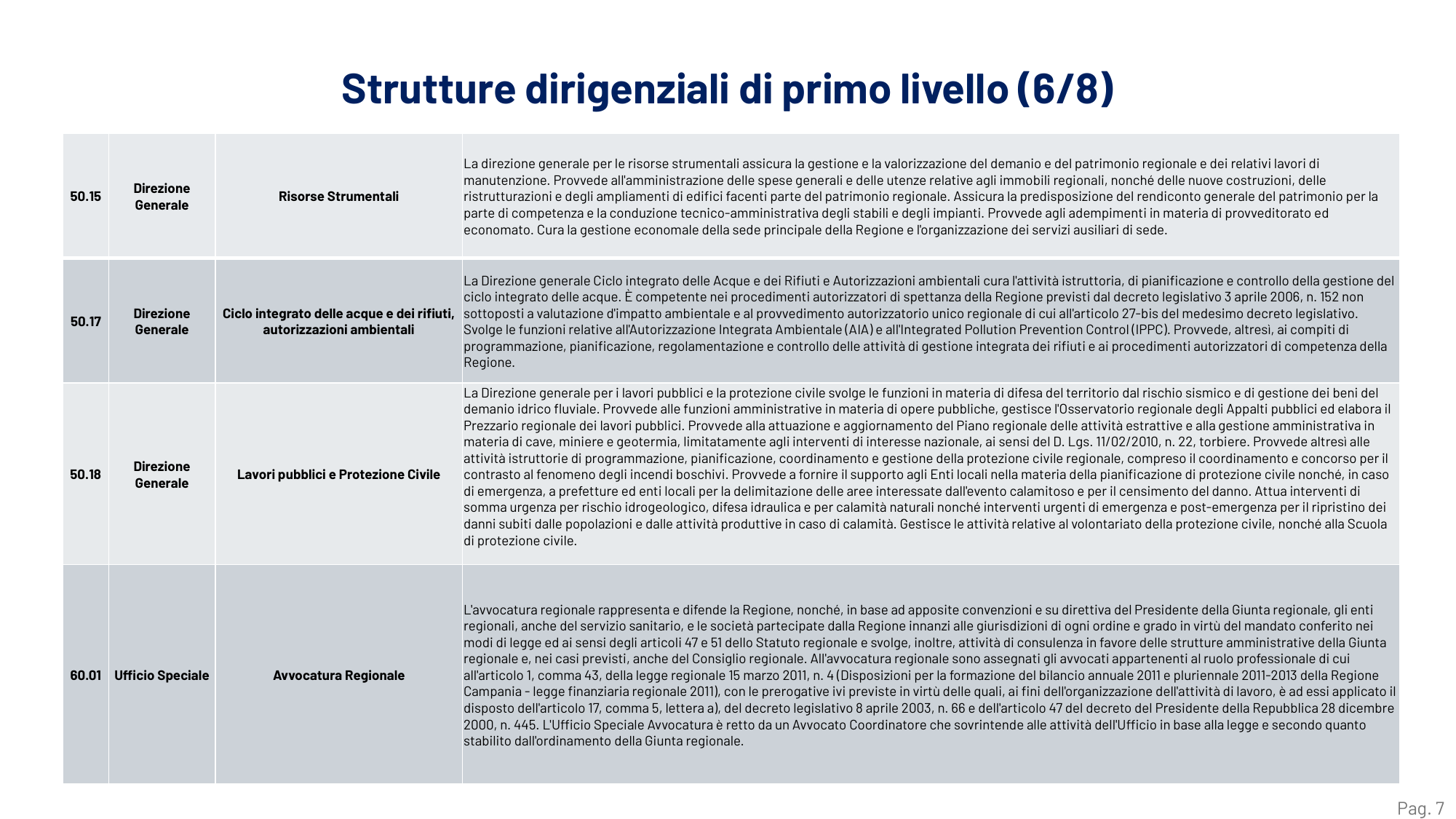

Strutture dirigenziali di primo livello (6/8)
| 50.15 | Direzione Generale | Risorse Strumentali | La direzione generale per le risorse strumentali assicura la gestione e la valorizzazione del demanio e del patrimonio regionale e dei relativi lavori di manutenzione. Provvede all'amministrazione delle spese generali e delle utenze relative agli immobili regionali, nonché delle nuove costruzioni, delle ristrutturazioni e degli ampliamenti di edifici facenti parte del patrimonio regionale. Assicura la predisposizione del rendiconto generale del patrimonio per la parte di competenza e la conduzione tecnico-amministrativa degli stabili e degli impianti. Provvede agli adempimenti in materia di provveditorato ed economato. Cura la gestione economale della sede principale della Regione e l'organizzazione dei servizi ausiliari di sede. |
| --- | --- | --- | --- |
| 50.17 | Direzione Generale | Ciclo integrato delle acque e dei rifiuti, autorizzazioni ambientali | La Direzione generale Ciclo integrato delle Acque e dei Rifiuti e Autorizzazioni ambientali cura l'attività istruttoria, di pianificazione e controllo della gestione del ciclo integrato delle acque. È competente nei procedimenti autorizzatori di spettanza della Regione previsti dal decreto legislativo 3 aprile 2006, n. 152 non sottoposti a valutazione d'impatto ambientale e al provvedimento autorizzatorio unico regionale di cui all'articolo 27-bis del medesimo decreto legislativo. Svolge le funzioni relative all'Autorizzazione Integrata Ambientale (AIA) e all'Integrated Pollution Prevention Control (IPPC). Provvede, altresì, ai compiti di programmazione, pianificazione, regolamentazione e controllo delle attività di gestione integrata dei rifiuti e ai procedimenti autorizzatori di competenza della Regione. |
| 50.18 | Direzione Generale | Lavori pubblici e Protezione Civile | La Direzione generale per i lavori pubblici e la protezione civile svolge le funzioni in materia di difesa del territorio dal rischio sismico e di gestione dei beni del demanio idrico fluviale. Provvede alle funzioni amministrative in materia di opere pubbliche, gestisce l'Osservatorio regionale degli Appalti pubblici ed elabora il Prezzario regionale dei lavori pubblici. Provvede alla attuazione e aggiornamento del Piano regionale delle attività estrattive e alla gestione amministrativa in materia di cave, miniere e geotermia, limitatamente agli interventi di interesse nazionale, ai sensi del D. Lgs. 11/02/2010, n. 22, torbiere. Provvede altresì alle attività istruttorie di programmazione, pianificazione, coordinamento e gestione della protezione civile regionale, compreso il coordinamento e concorso per il contrasto al fenomeno degli incendi boschivi. Provvede a fornire il supporto agli Enti locali nella materia della pianificazione di protezione civile nonché, in caso di emergenza, a prefetture ed enti locali per la delimitazione delle aree interessate dall'evento calamitoso e per il censimento del danno. Attua interventi di somma urgenza per rischio idrogeologico, difesa idraulica e per calamità naturali nonché interventi urgenti di emergenza e post-emergenza per il ripristino dei danni subiti dalle popolazioni e dalle attività produttive in caso di calamità. Gestisce le attività relative al volontariato della protezione civile, nonché alla Scuola di protezione civile. |
| 60.01 | Ufficio Speciale | Avvocatura Regionale | L'avvocatura regionale rappresenta e difende la Regione, nonché, in base ad apposite convenzioni e su direttiva del Presidente della Giunta regionale, gli enti regionali, anche del servizio sanitario, e le società partecipate dalla Regione innanzi alle giurisdizioni di ogni ordine e grado in virtù del mandato conferito nei modi di legge ed ai sensi degli articoli 47 e 51 dello Statuto regionale e svolge, inoltre, attività di consulenza in favore delle strutture amministrative della Giunta regionale e, nei casi previsti, anche del Consiglio regionale. All'avvocatura regionale sono assegnati gli avvocati appartenenti al ruolo professionale di cui all'articolo 1, comma 43, della legge regionale 15 marzo 2011, n. 4 (Disposizioni per la formazione del bilancio annuale 2011 e pluriennale 2011-2013 della Regione Campania - legge finanziaria regionale 2011), con le prerogative ivi previste in virtù delle quali, ai fini dell'organizzazione dell'attività di lavoro, è ad essi applicato il disposto dell'articolo 17, comma 5, lettera a), del decreto legislativo 8 aprile 2003, n. 66 e dell'articolo 47 del decreto del Presidente della Repubblica 28 dicembre 2000, n. 445. L'Ufficio Speciale Avvocatura è retto da un Avvocato Coordinatore che sovrintende alle attività dell'Ufficio in base alla legge e secondo quanto stabilito dall'ordinamento della Giunta regionale. |
Pag. 7